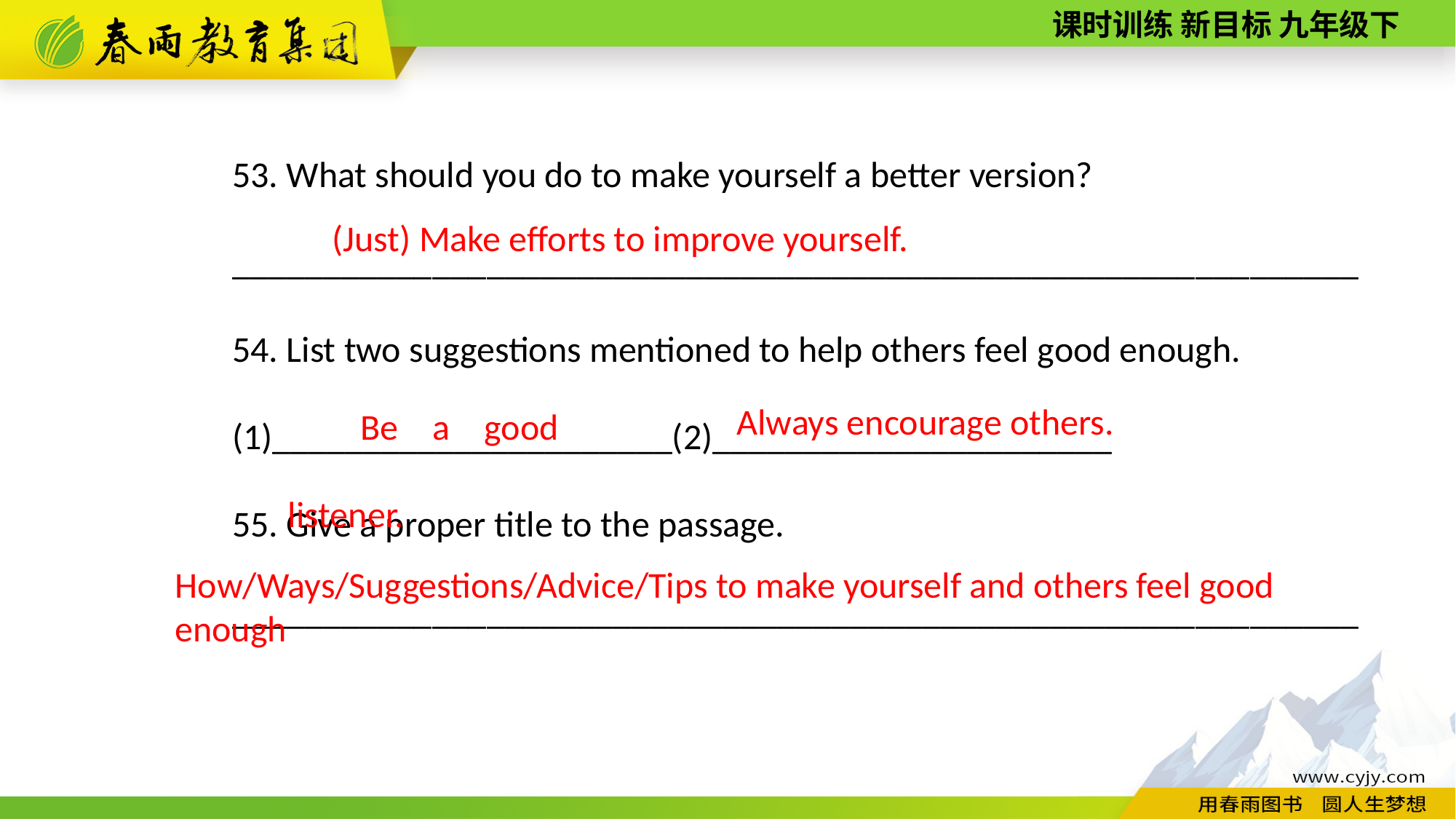

53. What should you do to make yourself a better version?
______________________________________________________________
54. List two suggestions mentioned to help others feel good enough.
(1)______________________(2)______________________
55. Give a proper title to the passage.
______________________________________________________________
(Just) Make efforts to improve yourself.
Be a good listener.
Always encourage others.
How/Ways/Suggestions/Advice/Tips to make yourself and others feel good enough